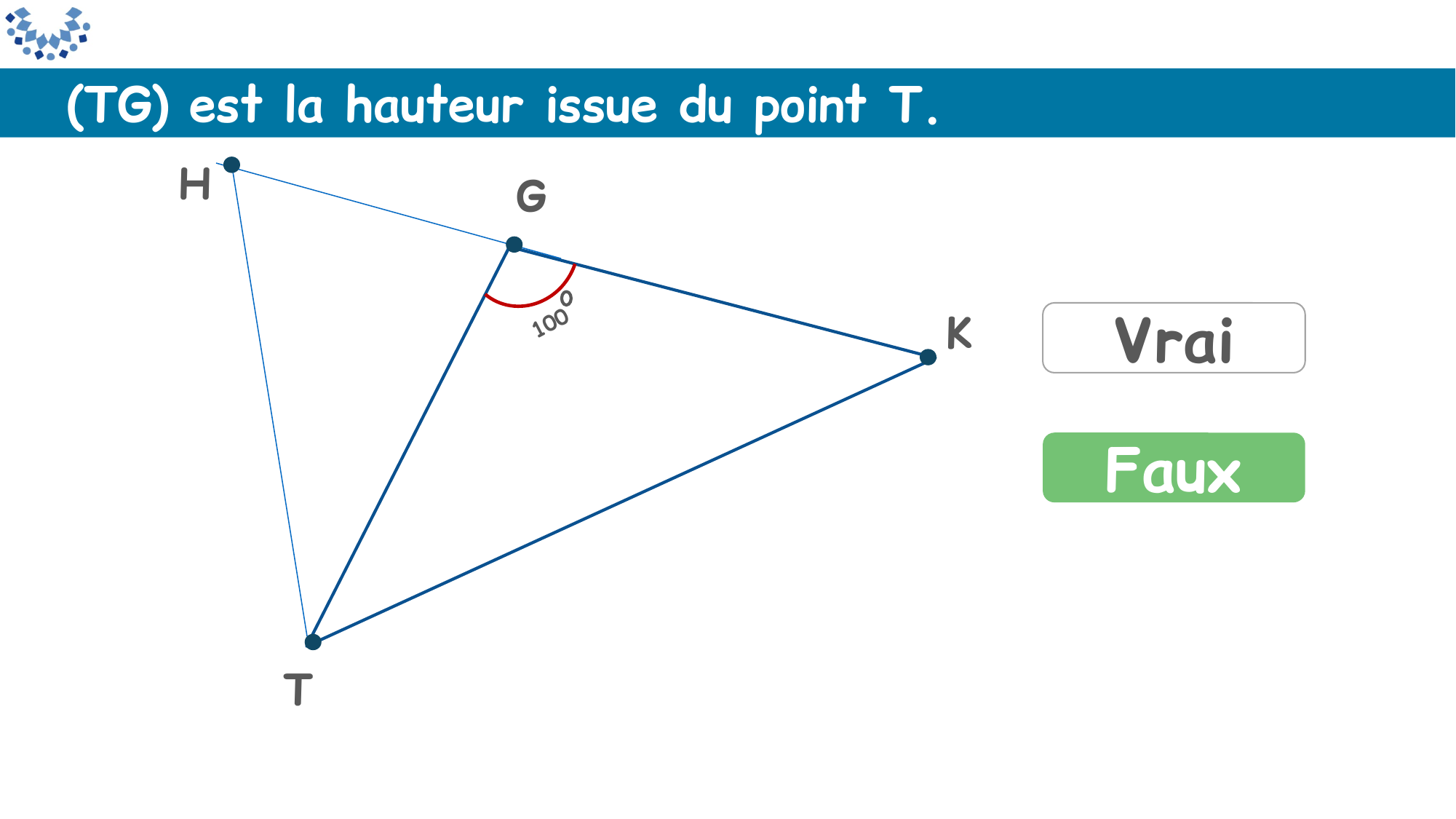

(TG) est la hauteur issue du point T.
H

G

100

K
Vrai

Faux

T